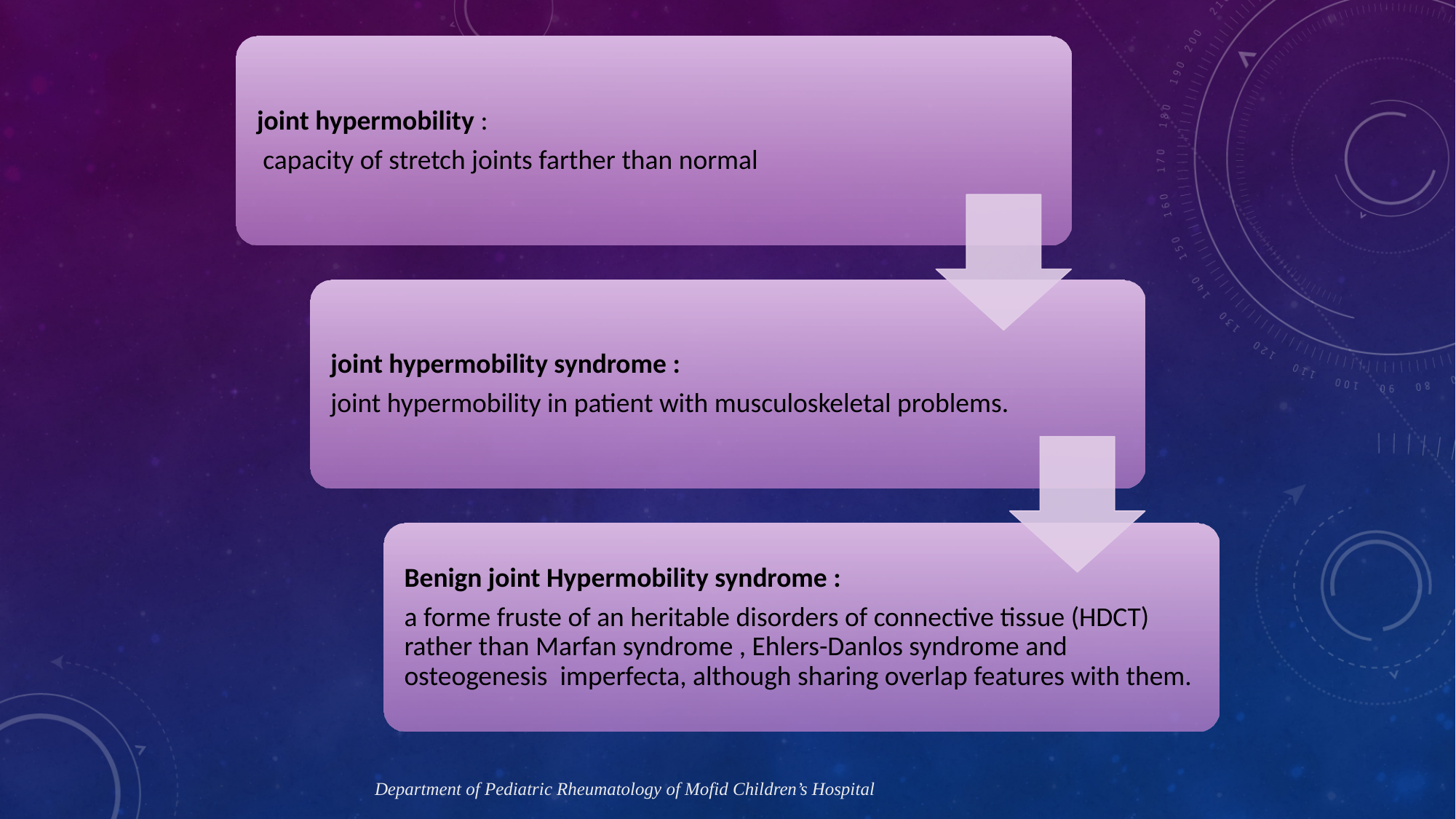

joint hypermobility :
 capacity of stretch joints farther than normal
joint hypermobility syndrome :
joint hypermobility in patient with musculoskeletal problems.
Benign joint Hypermobility syndrome :
a forme fruste of an heritable disorders of connective tissue (HDCT) rather than Marfan syndrome , Ehlers-Danlos syndrome and osteogenesis  imperfecta, although sharing overlap features with them.

#

Department of Pediatric Rheumatology of Mofid Children’s Hospital